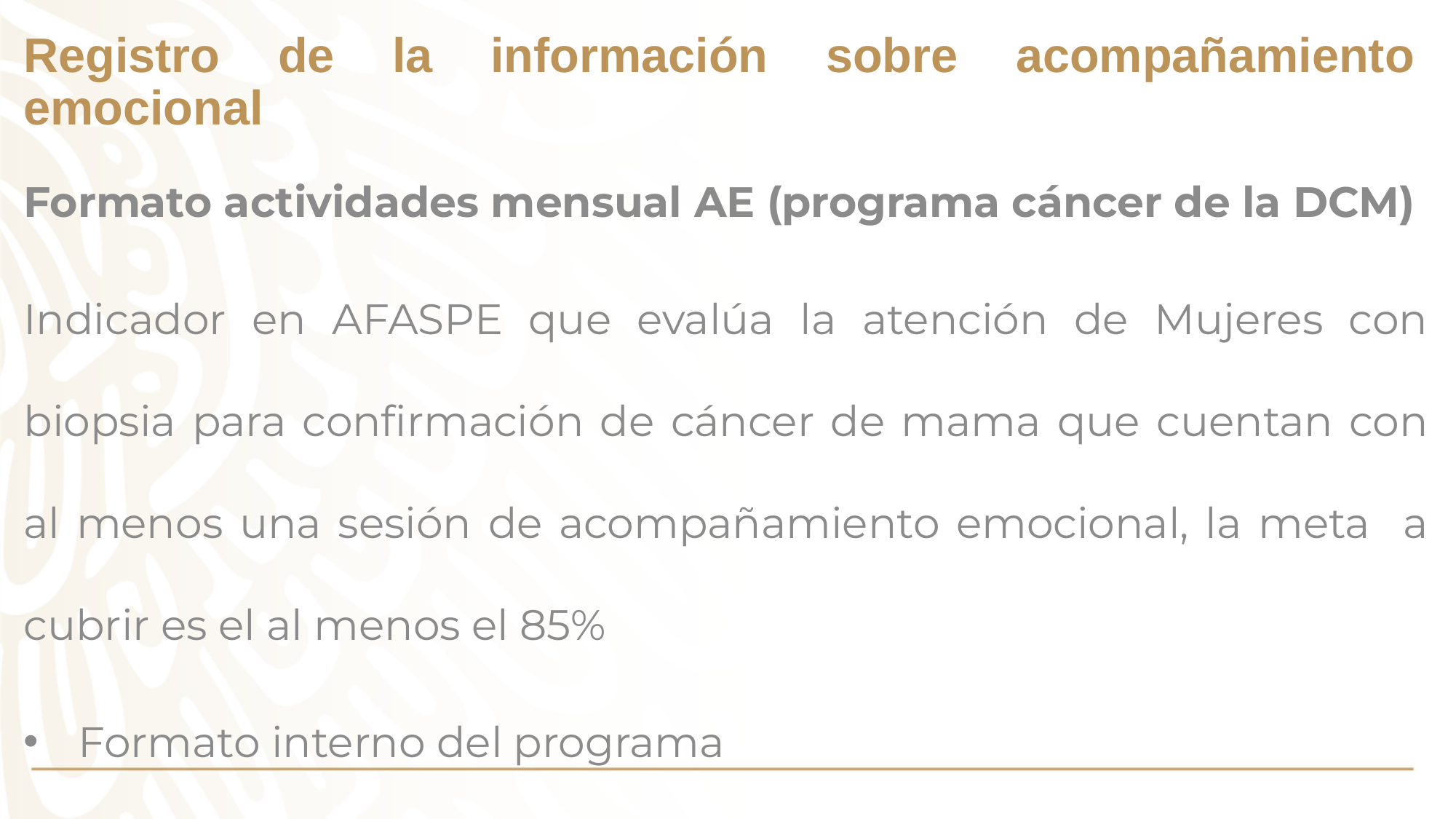

# Registro de la información sobre acompañamiento emocional
Formato actividades mensual AE (programa cáncer de la DCM)
Indicador en AFASPE que evalúa la atención de Mujeres con biopsia para confirmación de cáncer de mama que cuentan con al menos una sesión de acompañamiento emocional, la meta  a cubrir es el al menos el 85%
Formato interno del programa